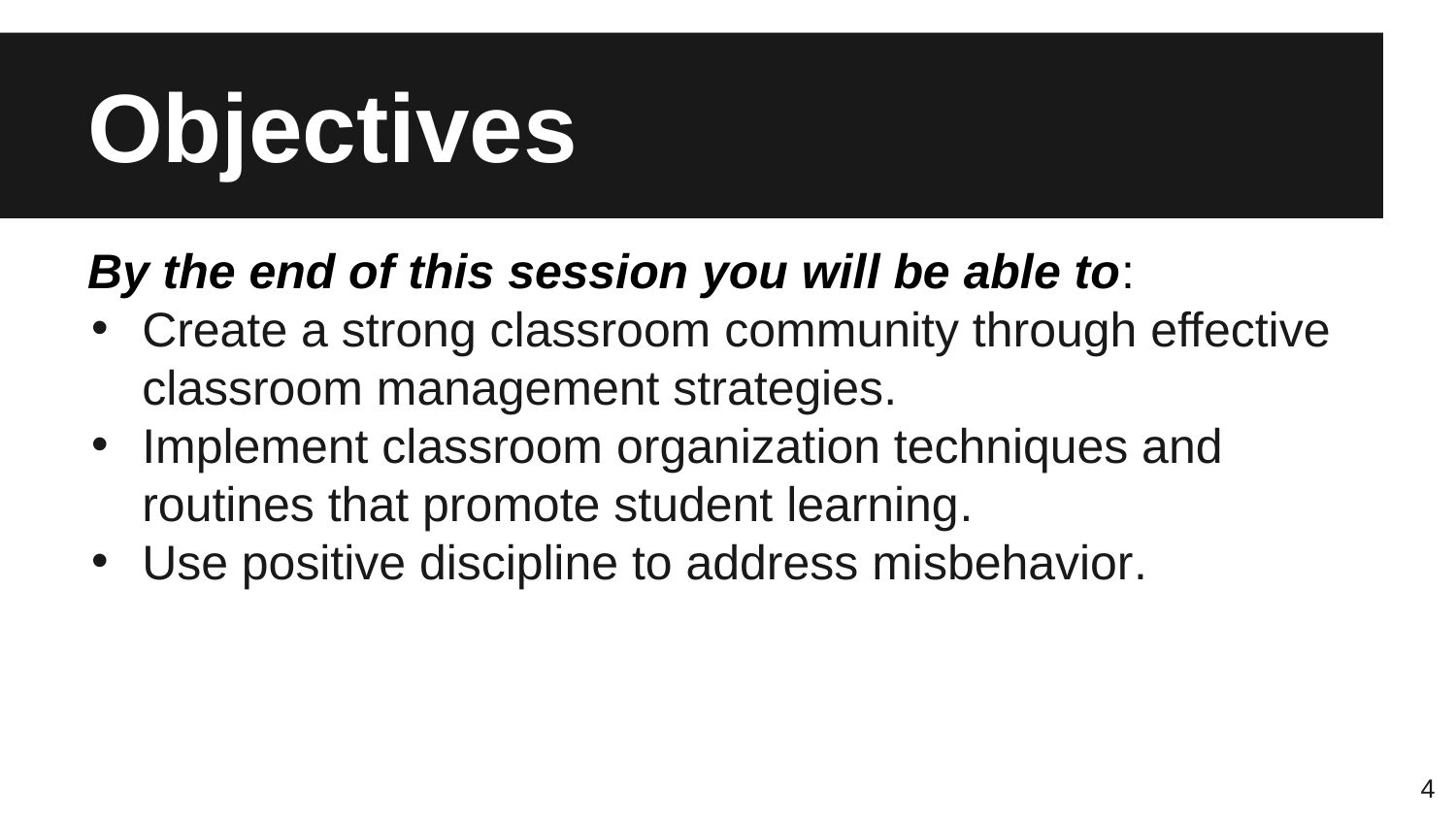

# Objectives
By the end of this session you will be able to:
Create a strong classroom community through effective classroom management strategies.
Implement classroom organization techniques and routines that promote student learning.
Use positive discipline to address misbehavior.

4